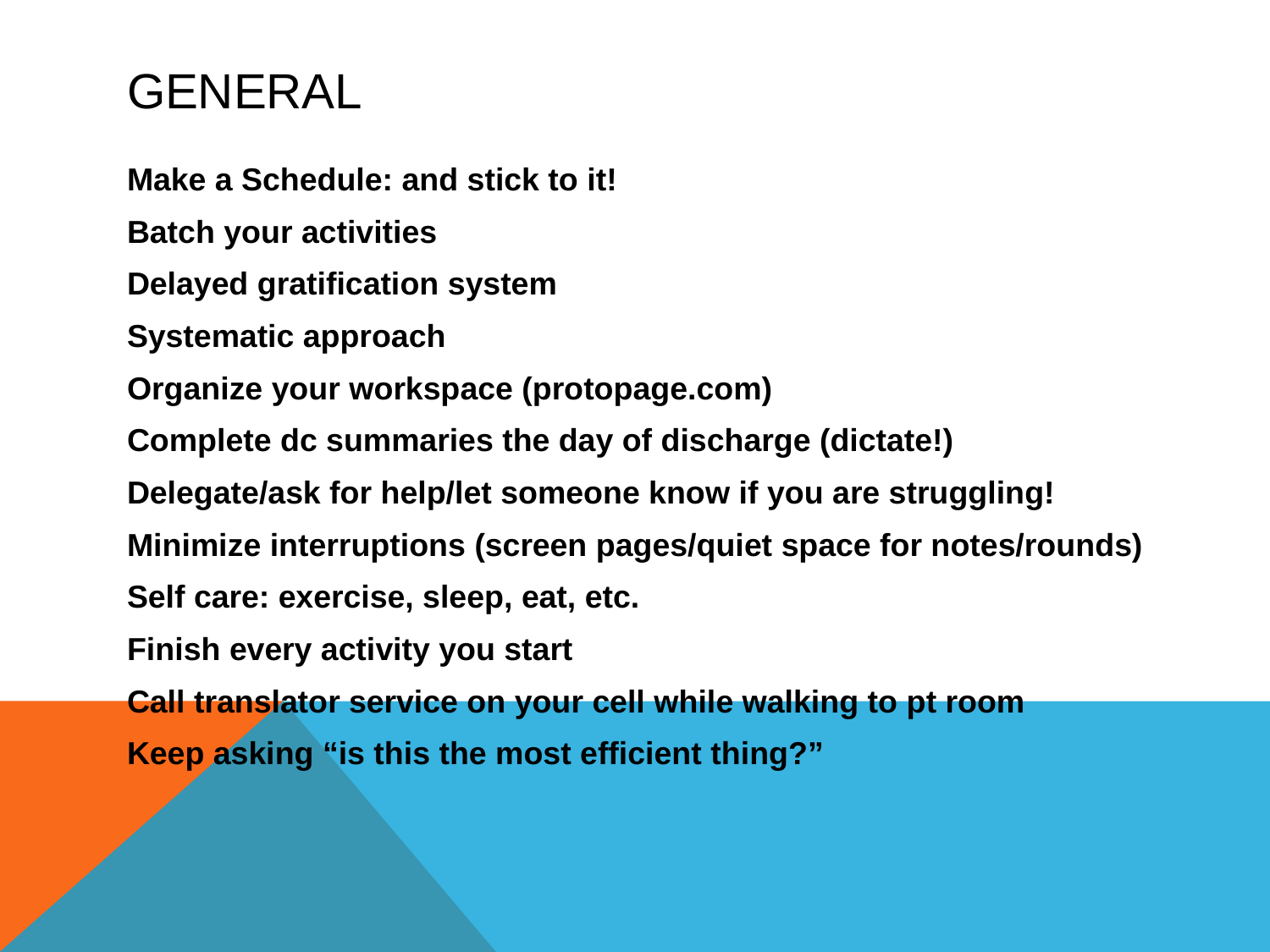

# General
Make a Schedule: and stick to it!
Batch your activities
Delayed gratification system
Systematic approach
Organize your workspace (protopage.com)
Complete dc summaries the day of discharge (dictate!)
Delegate/ask for help/let someone know if you are struggling!
Minimize interruptions (screen pages/quiet space for notes/rounds)
Self care: exercise, sleep, eat, etc.
Finish every activity you start
Call translator service on your cell while walking to pt room
Keep asking “is this the most efficient thing?”